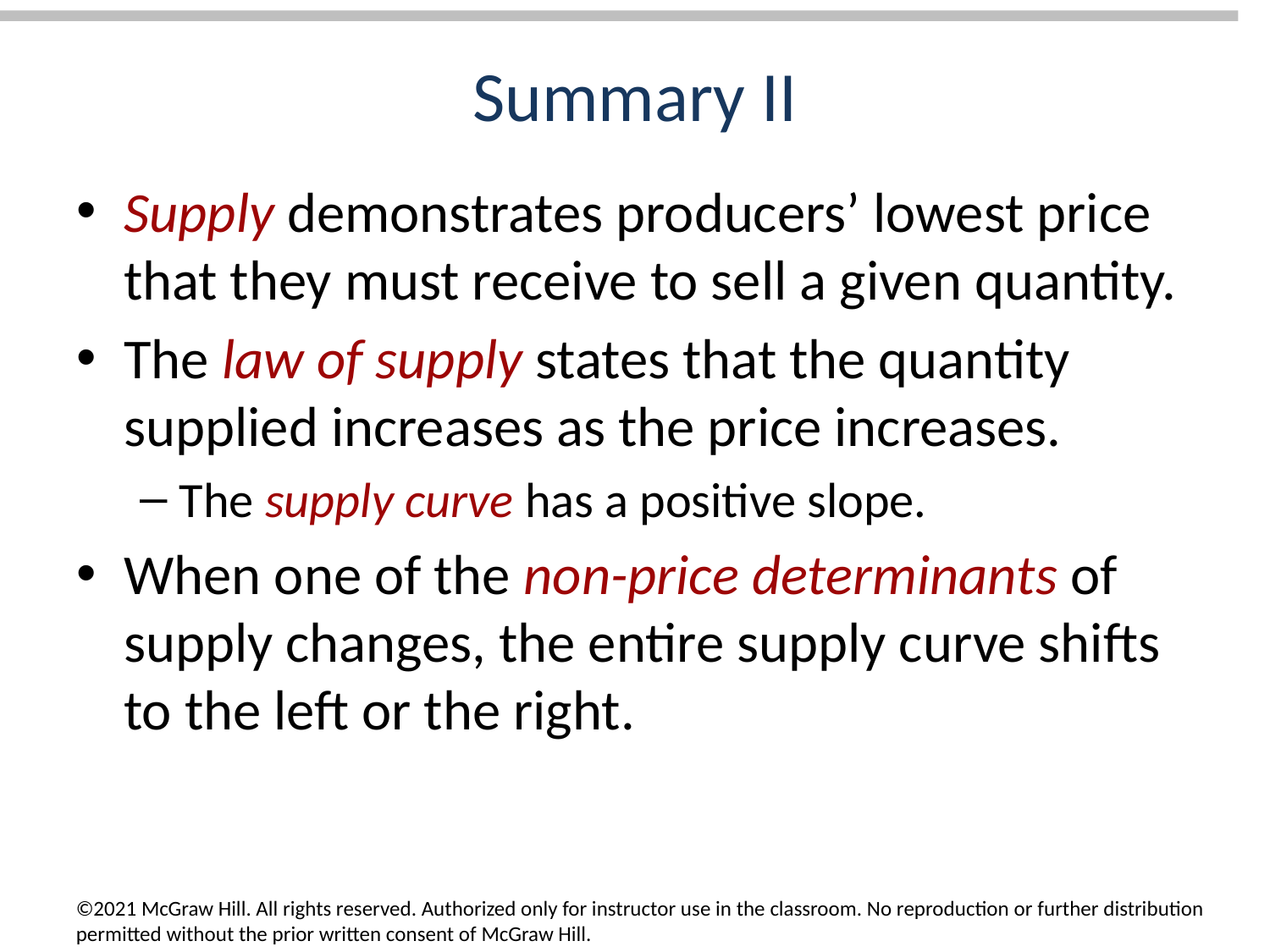

# Summary II
Supply demonstrates producers’ lowest price that they must receive to sell a given quantity.
The law of supply states that the quantity supplied increases as the price increases.
The supply curve has a positive slope.
When one of the non-price determinants of supply changes, the entire supply curve shifts to the left or the right.